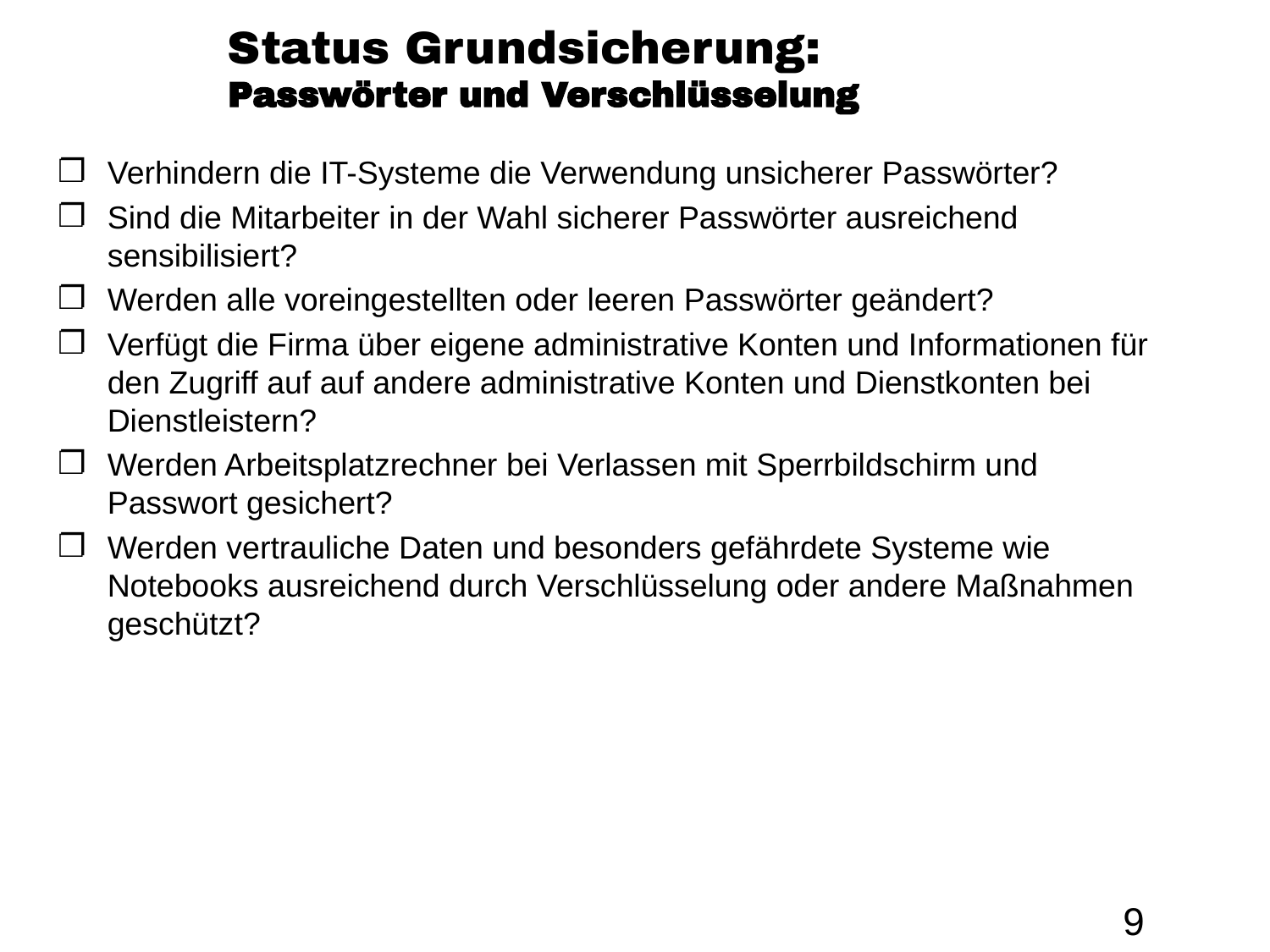

# Status Grundsicherung: Passwörter und Verschlüsselung
Verhindern die IT-Systeme die Verwendung unsicherer Passwörter?
Sind die Mitarbeiter in der Wahl sicherer Passwörter ausreichend sensibilisiert?
Werden alle voreingestellten oder leeren Passwörter geändert?
Verfügt die Firma über eigene administrative Konten und Informationen für den Zugriff auf auf andere administrative Konten und Dienstkonten bei Dienstleistern?
Werden Arbeitsplatzrechner bei Verlassen mit Sperrbildschirm und Passwort gesichert?
Werden vertrauliche Daten und besonders gefährdete Systeme wie Notebooks ausreichend durch Verschlüsselung oder andere Maßnahmen geschützt?
9